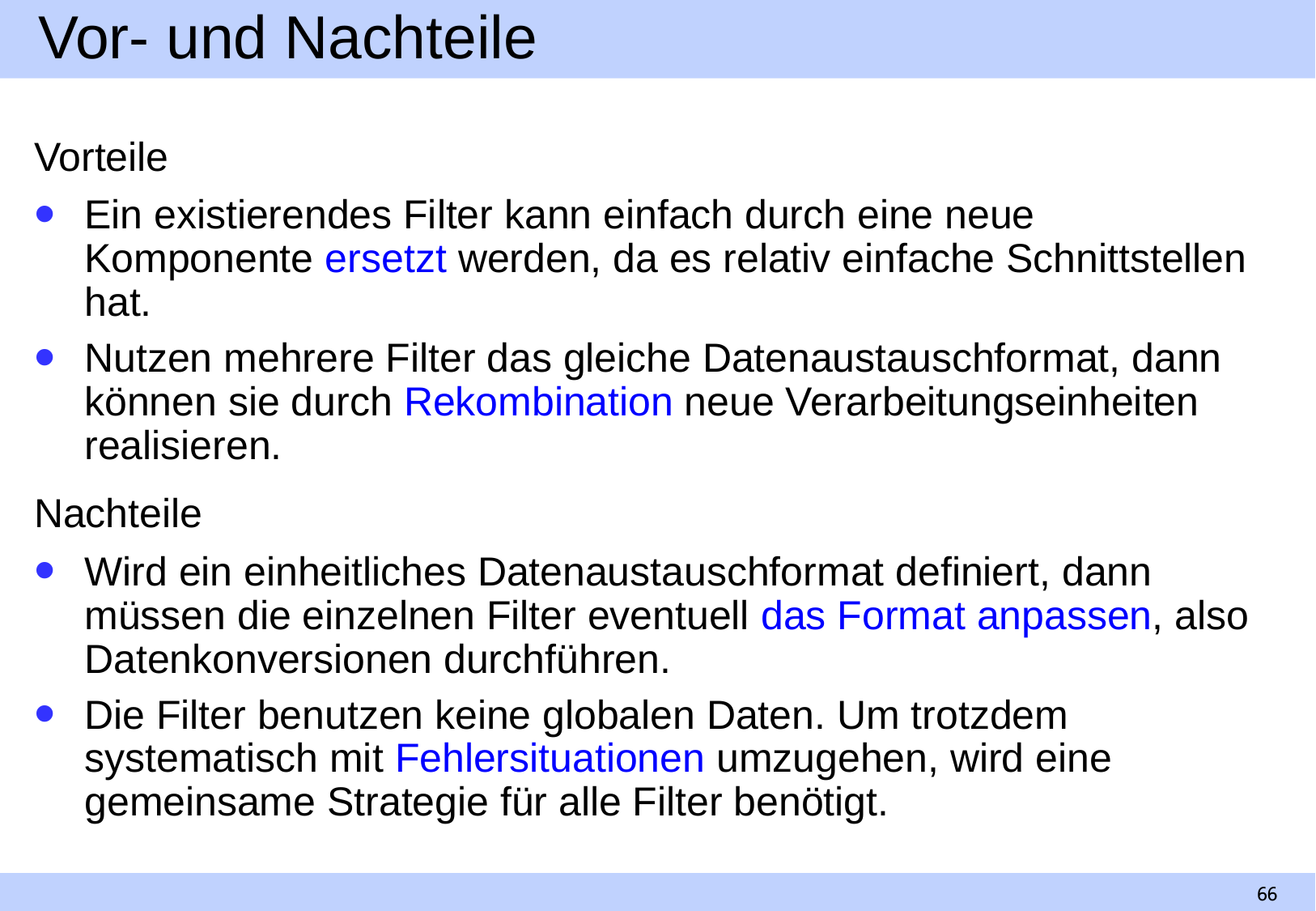

# Vor- und Nachteile
Vorteile
Ein existierendes Filter kann einfach durch eine neue Komponente ersetzt werden, da es relativ einfache Schnittstellen hat.
Nutzen mehrere Filter das gleiche Datenaustauschformat, dann können sie durch Rekombination neue Verarbeitungseinheiten realisieren.
Nachteile
Wird ein einheitliches Datenaustauschformat definiert, dann müssen die einzelnen Filter eventuell das Format anpassen, also Datenkonversionen durchführen.
Die Filter benutzen keine globalen Daten. Um trotzdem systematisch mit Fehlersituationen umzugehen, wird eine gemeinsame Strategie für alle Filter benötigt.
66